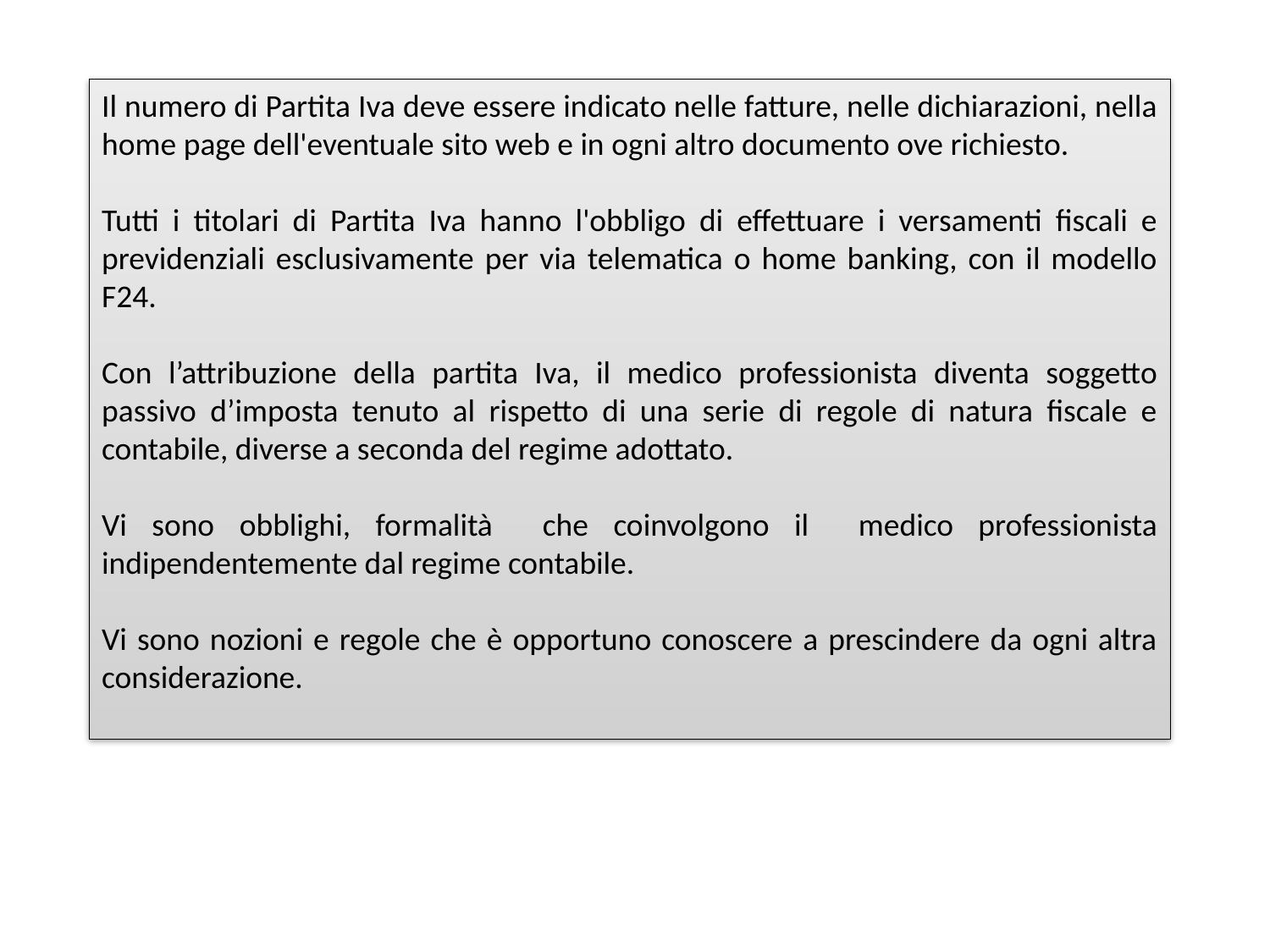

Il numero di Partita Iva deve essere indicato nelle fatture, nelle dichiarazioni, nella home page dell'eventuale sito web e in ogni altro documento ove richiesto.

Tutti i titolari di Partita Iva hanno l'obbligo di effettuare i versamenti fiscali e previdenziali esclusivamente per via telematica o home banking, con il modello F24.

Con l’attribuzione della partita Iva, il medico professionista diventa soggetto passivo d’imposta tenuto al rispetto di una serie di regole di natura fiscale e contabile, diverse a seconda del regime adottato.

Vi sono obblighi, formalità  che coinvolgono il  medico professionista indipendentemente dal regime contabile.

Vi sono nozioni e regole che è opportuno conoscere a prescindere da ogni altra considerazione.